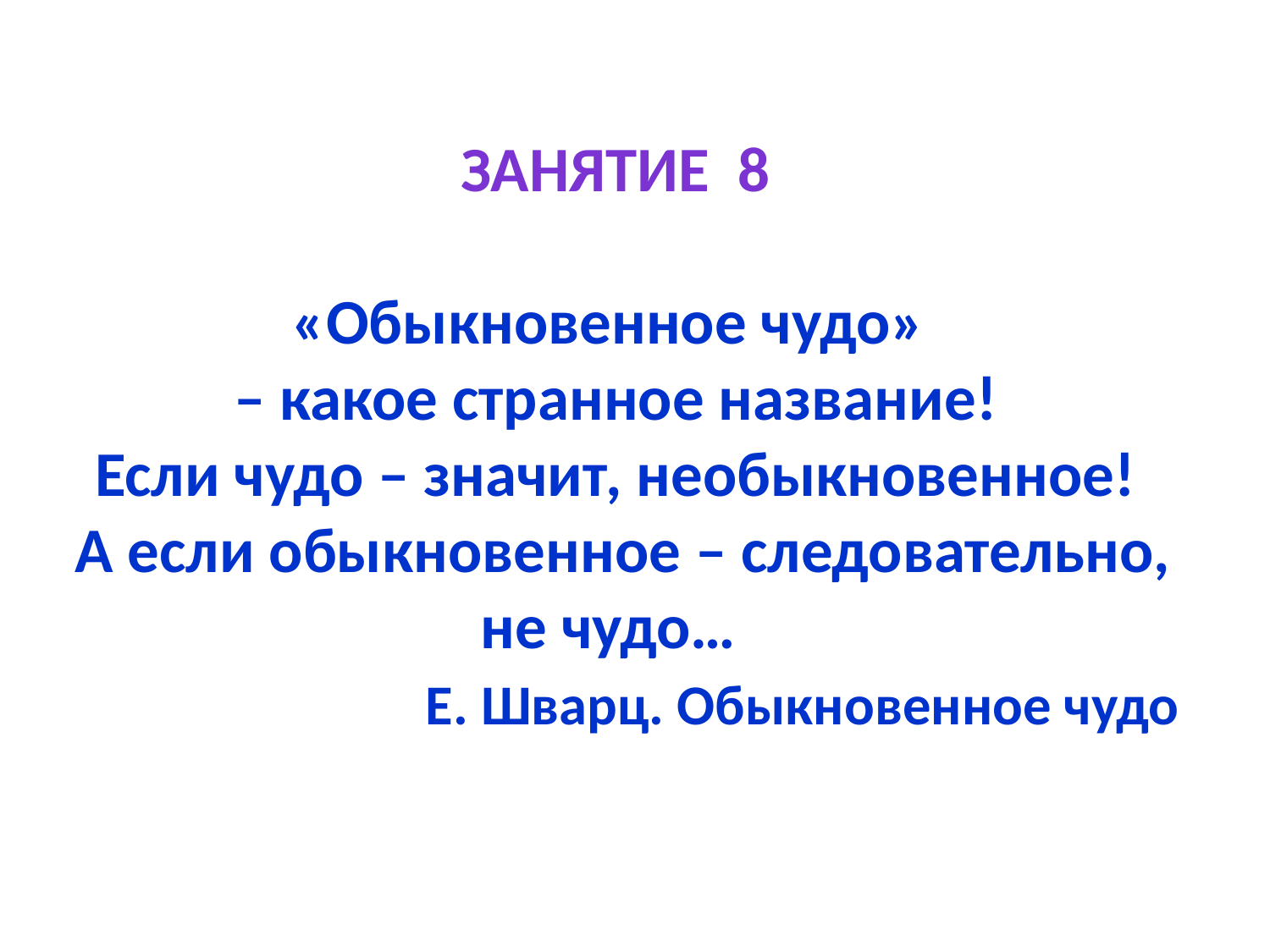

# Занятие  8 «Обыкновенное чудо» – какое странное название! Если чудо – значит, необыкновенное! А если обыкновенное – следовательно, не чудо… Е. Шварц. Обыкновенное чудо